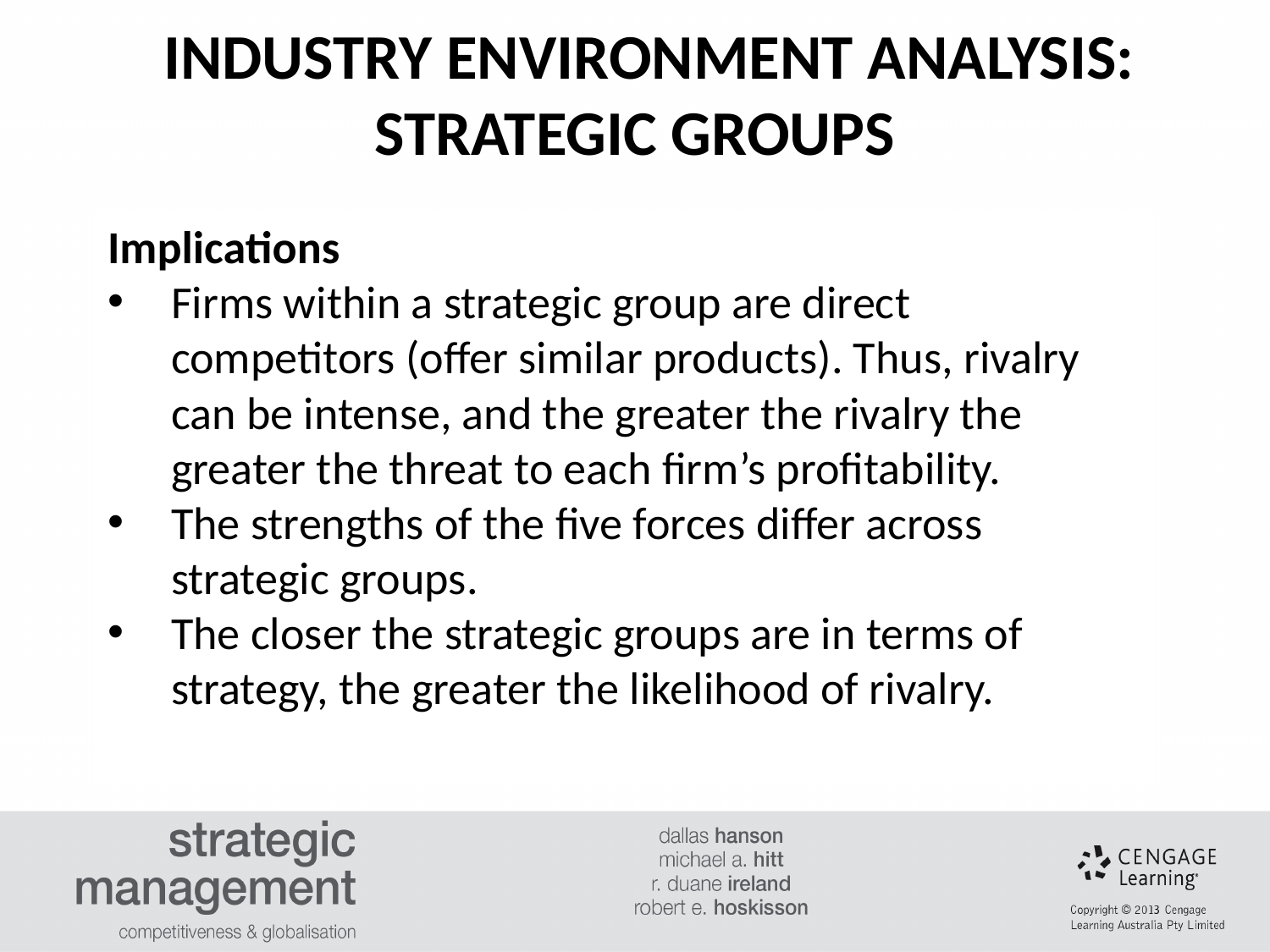

INDUSTRY ENVIRONMENT ANALYSIS: STRATEGIC GROUPS
#
Implications
Firms within a strategic group are direct competitors (offer similar products). Thus, rivalry can be intense, and the greater the rivalry the greater the threat to each firm’s profitability.
The strengths of the five forces differ across strategic groups.
The closer the strategic groups are in terms of strategy, the greater the likelihood of rivalry.